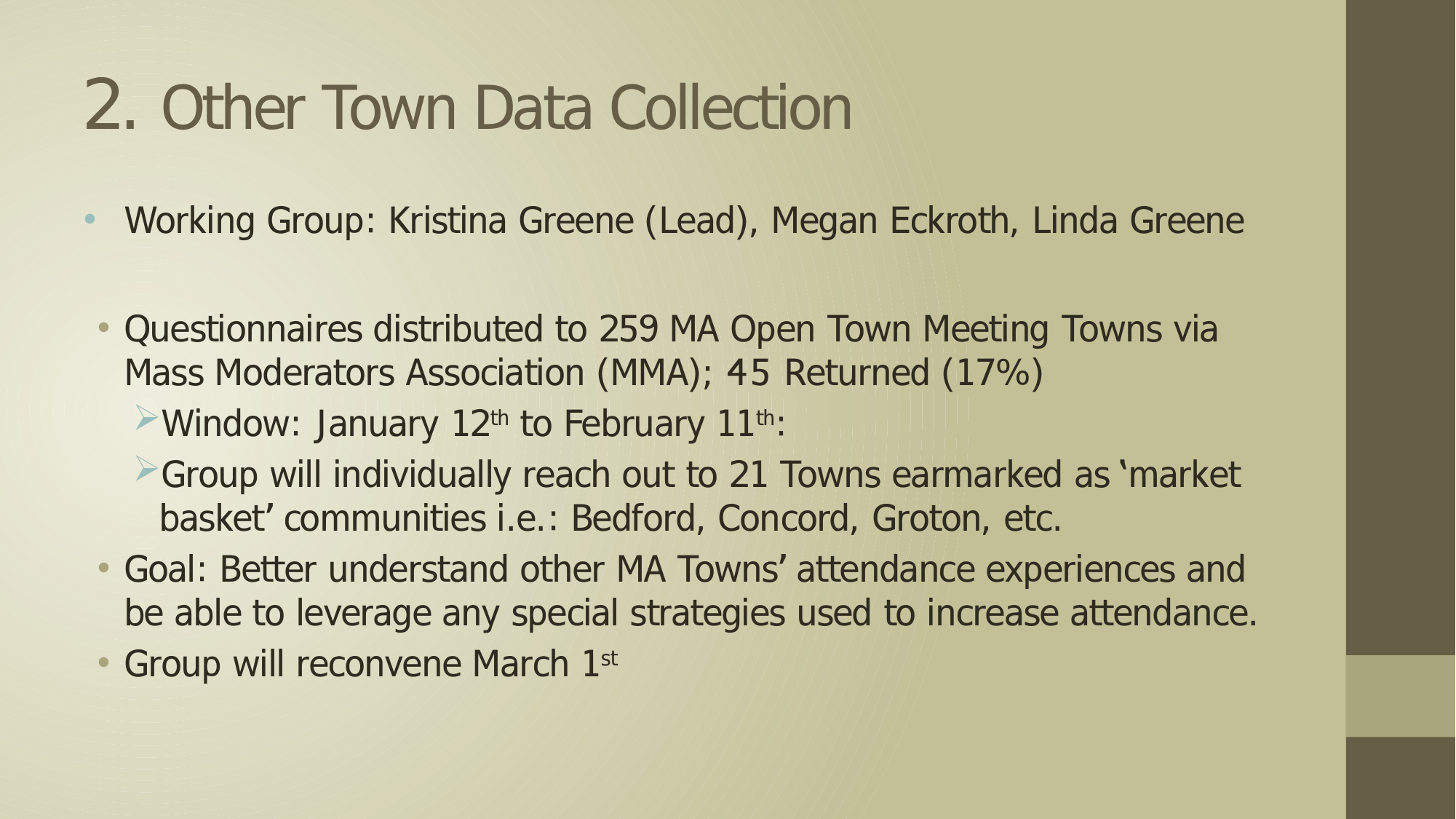

# 2. Other Town Data Collection
Working Group: Kristina Greene (Lead), Megan Eckroth, Linda Greene

Questionnaires distributed to 259 MA Open Town Meeting Towns via Mass Moderators Association (MMA); 45 Returned (17%)
Window: January 12th to February 11th:
Group will individually reach out to 21 Towns earmarked as ‘market basket’ communities i.e.: Bedford, Concord, Groton, etc.
Goal: Better understand other MA Towns’ attendance experiences and be able to leverage any special strategies used to increase attendance.
Group will reconvene March 1st